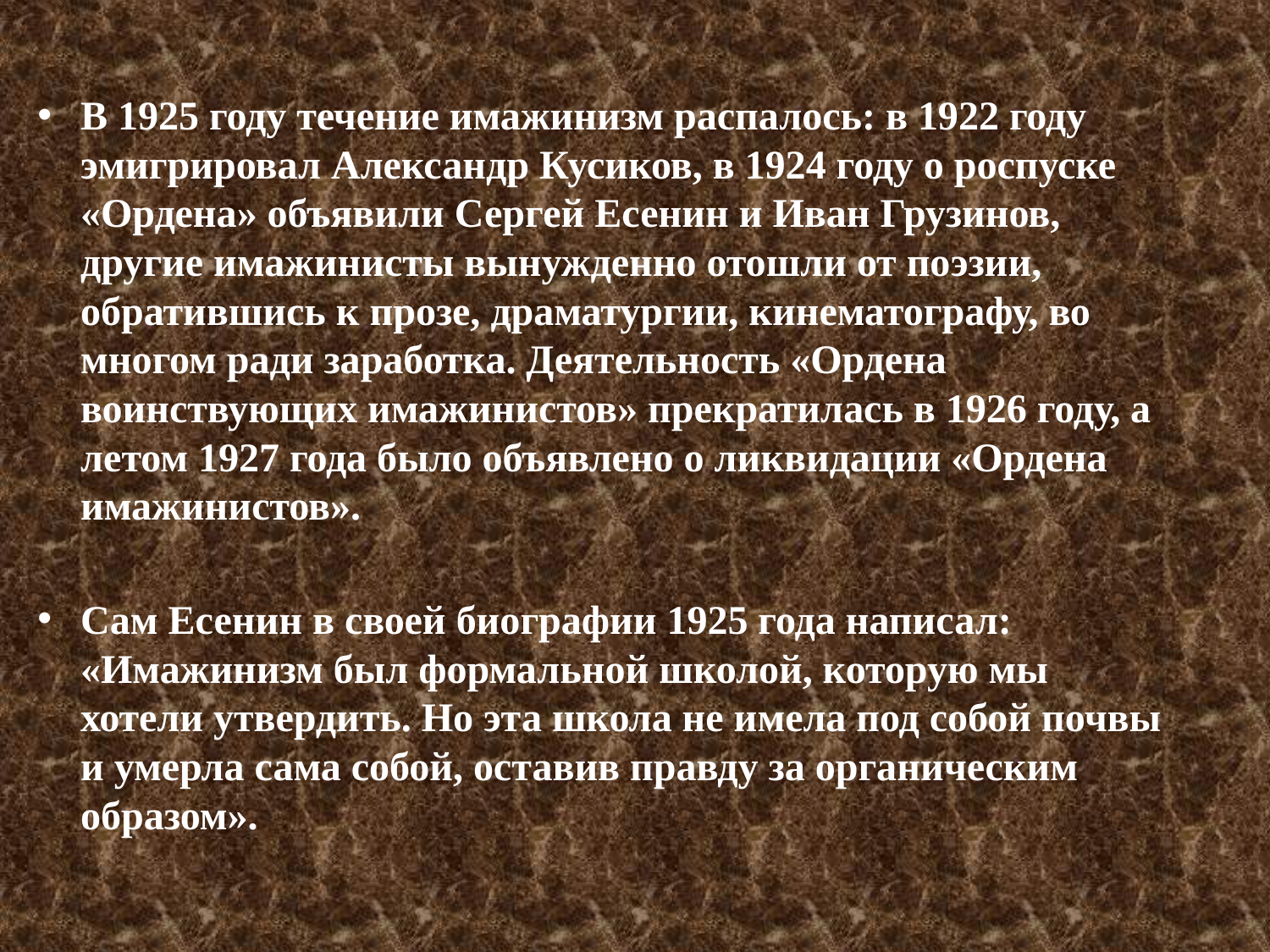

В 1925 году течение имажинизм распалось: в 1922 году эмигрировал Александр Кусиков, в 1924 году о роспуске «Ордена» объявили Сергей Есенин и Иван Грузинов, другие имажинисты вынужденно отошли от поэзии, обратившись к прозе, драматургии, кинематографу, во многом ради заработка. Деятельность «Ордена воинствующих имажинистов» прекратилась в 1926 году, а летом 1927 года было объявлено о ликвидации «Ордена имажинистов».

Сам Есенин в своей биографии 1925 года написал: «Имажинизм был формальной школой, которую мы хотели утвердить. Но эта школа не имела под собой почвы и умерла сама собой, оставив правду за органическим образом».